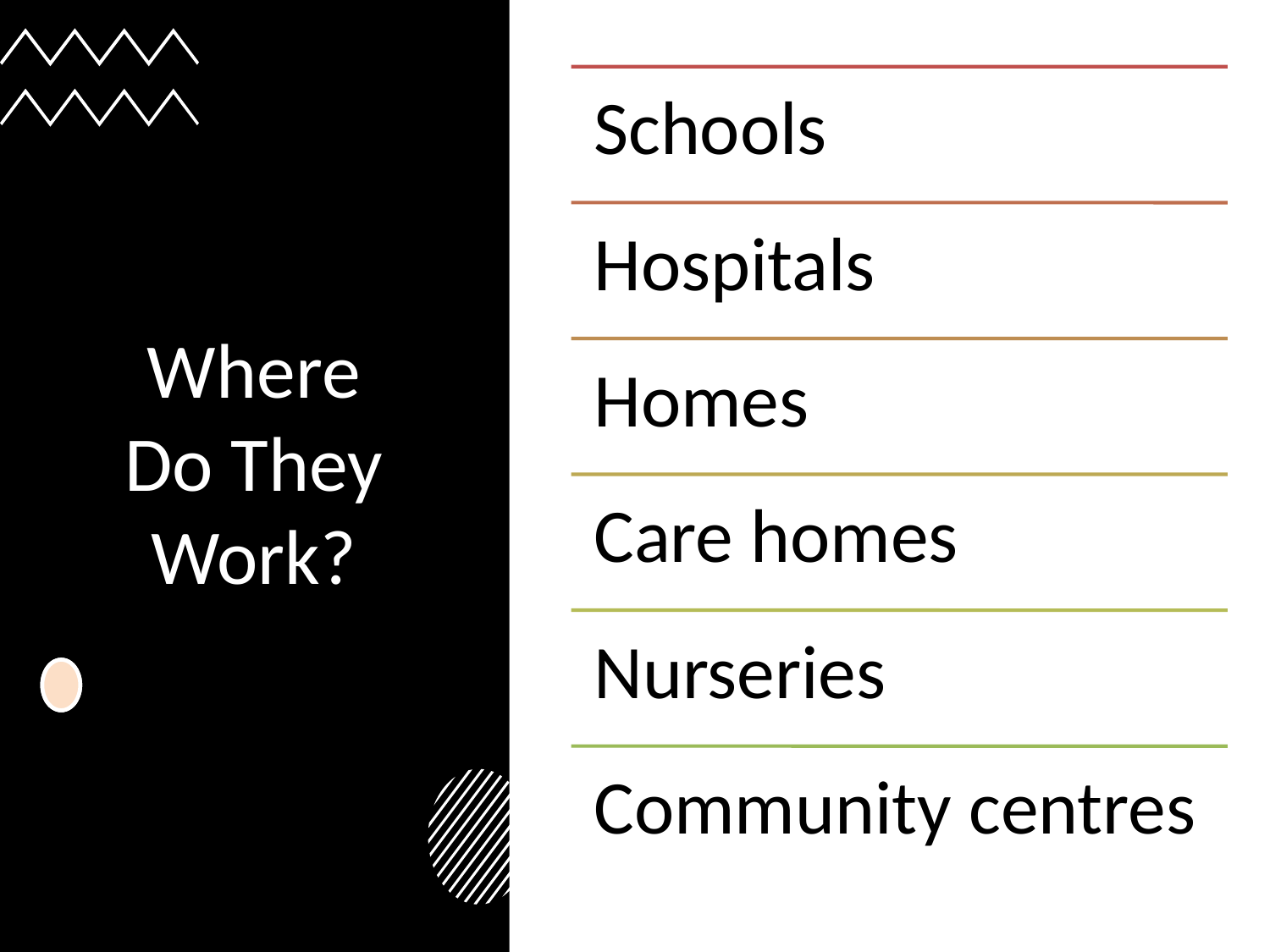

Schools
Hospitals
Homes
Care homes
Nurseries
Community centres
# Where Do They Work?